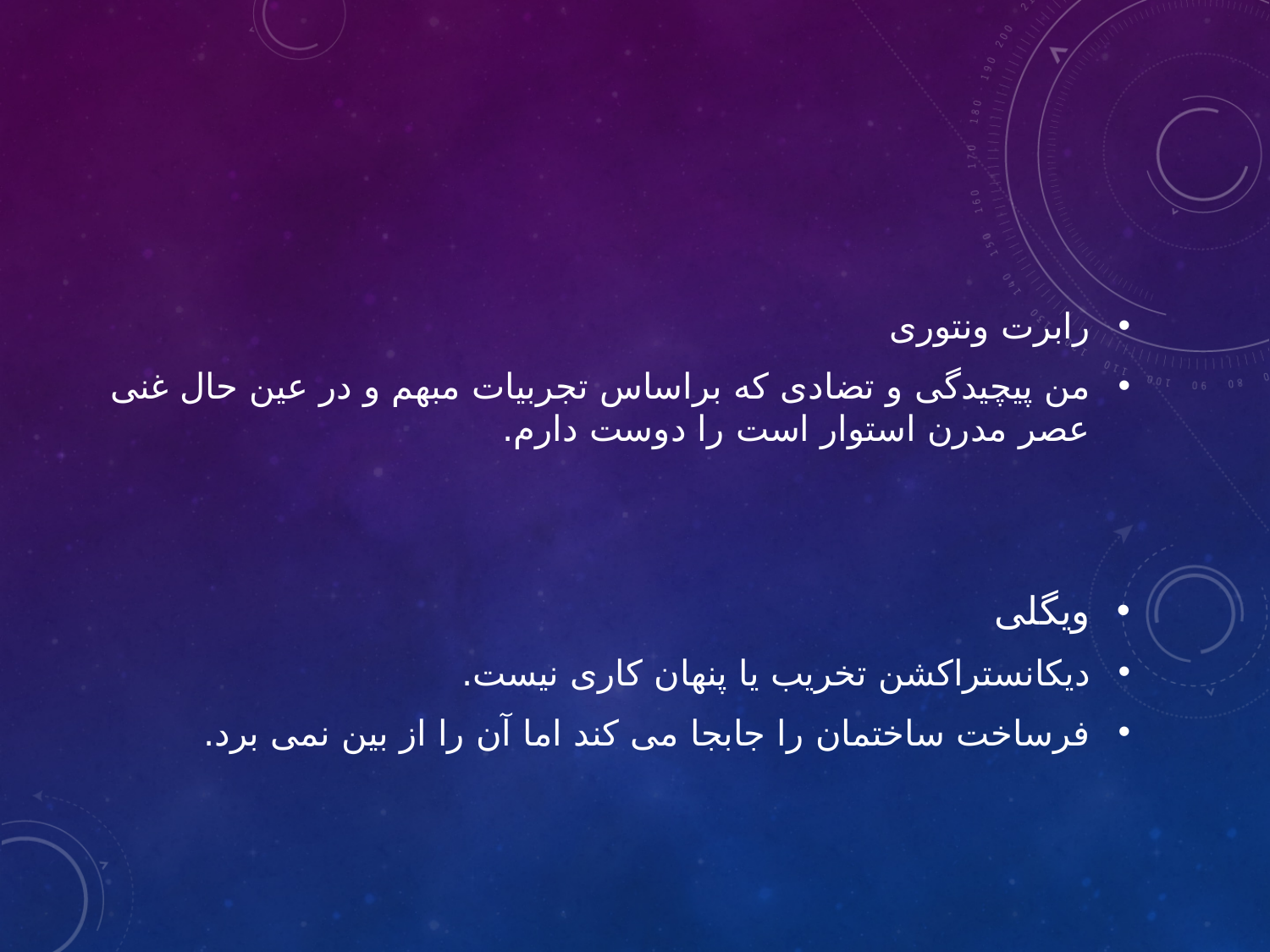

#
رابرت ونتوری
من پیچیدگی و تضادی که براساس تجربیات مبهم و در عین حال غنی عصر مدرن استوار است را دوست دارم.

ویگلی
دیکانستراکشن تخریب یا پنهان کاری نیست.
فرساخت ساختمان را جابجا می کند اما آن را از بین نمی برد.